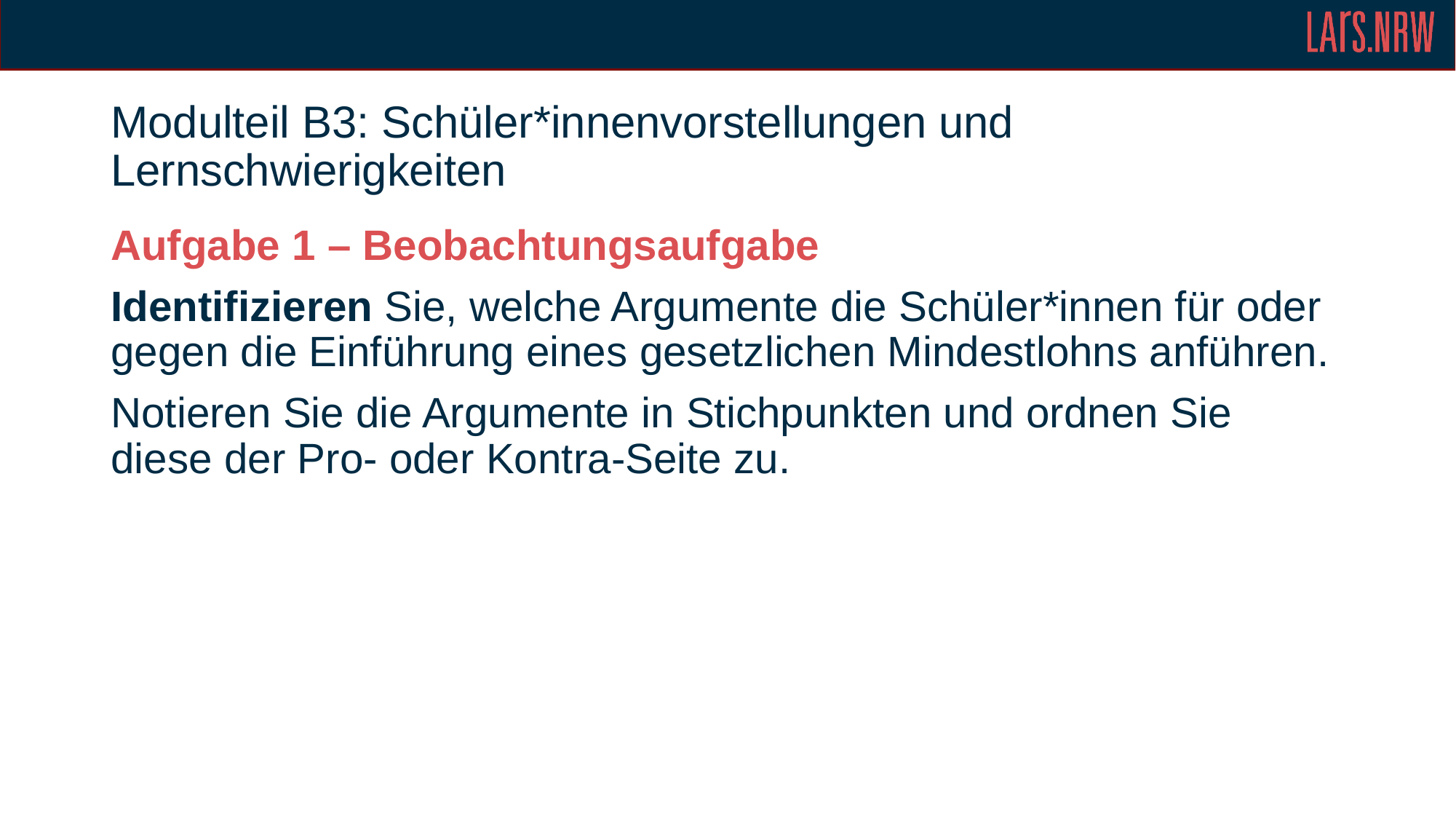

# Modulteil B3: Schüler*innenvorstellungen und Lernschwierigkeiten
Aufgabe 1 – Beobachtungsaufgabe
Identifizieren Sie, welche Argumente die Schüler*innen für oder gegen die Einführung eines gesetzlichen Mindestlohns anführen.
Notieren Sie die Argumente in Stichpunkten und ordnen Sie diese der Pro- oder Kontra-Seite zu.